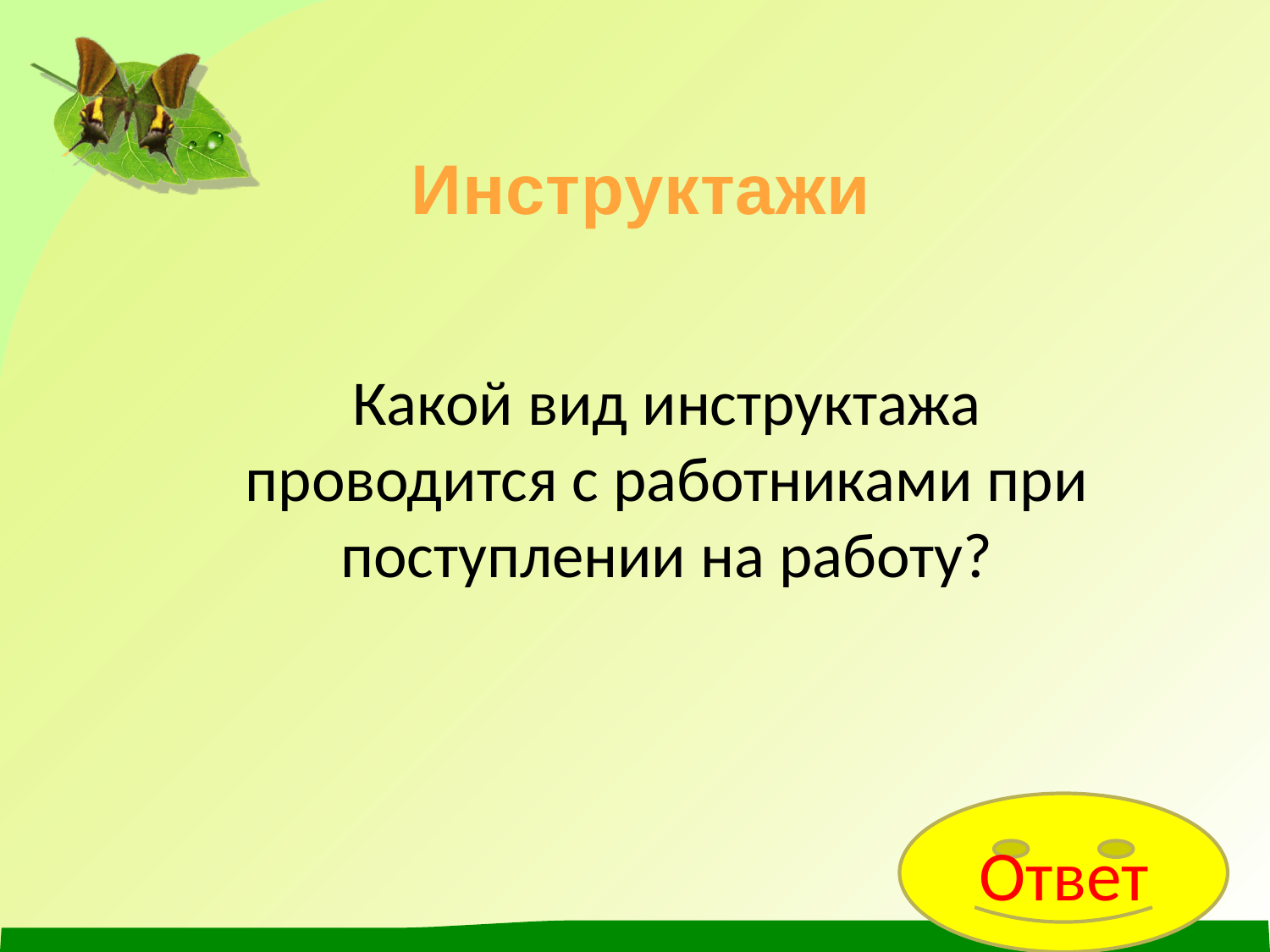

Инструктажи
# Какой вид инструктажа проводится с работниками при поступлении на работу?
Ответ